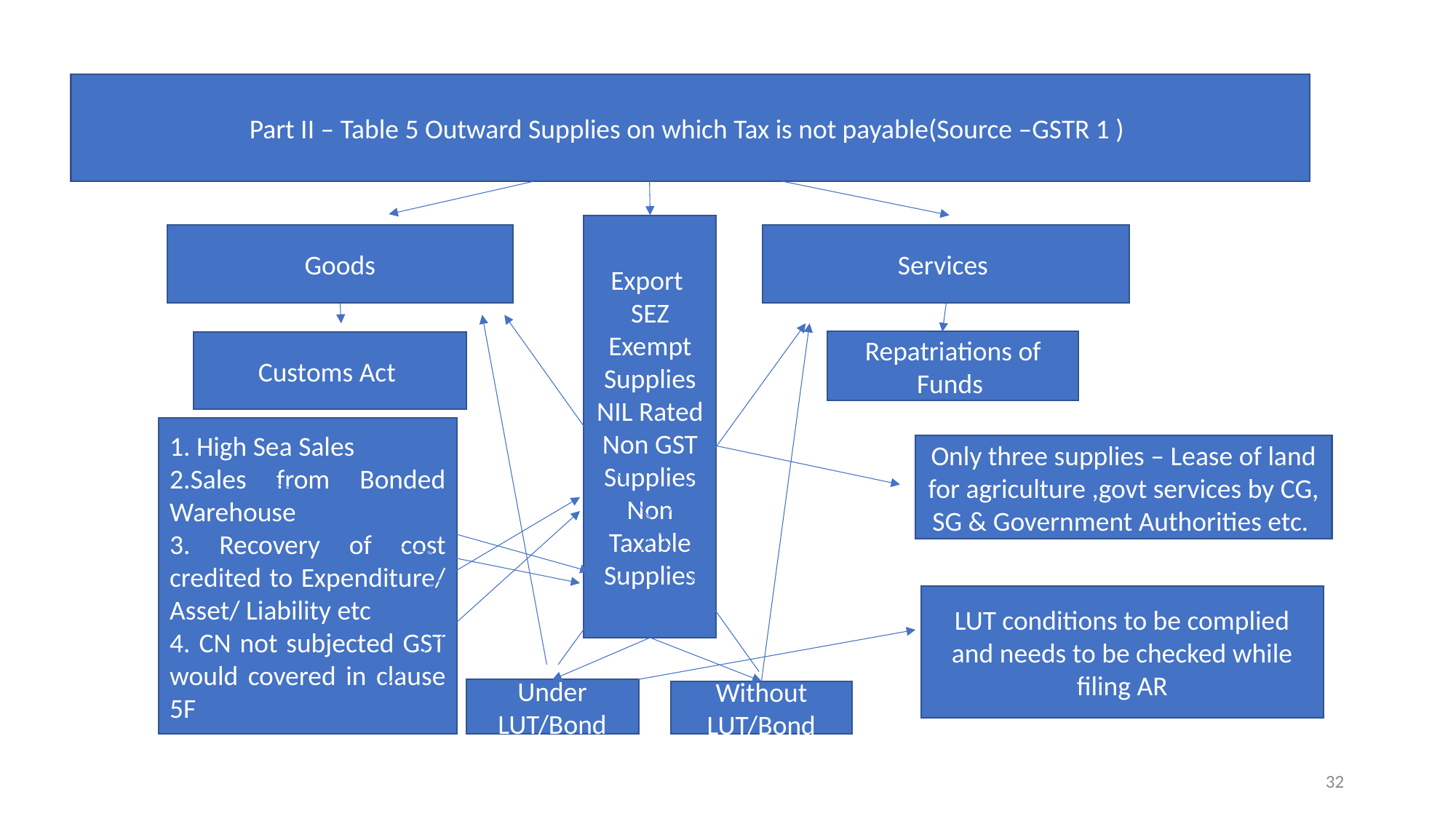

Part II – Table 5 Outward Supplies on which Tax is not payable(Source –GSTR 1 )
Export
SEZ
Exempt Supplies
NIL Rated
Non GST Supplies
Non Taxable Supplies
Goods
Services
Repatriations of Funds
Customs Act
1. High Sea Sales
2.Sales from Bonded Warehouse
3. Recovery of cost credited to Expenditure/ Asset/ Liability etc
4. CN not subjected GST would covered in clause 5F
Only three supplies – Lease of land for agriculture ,govt services by CG, SG & Government Authorities etc.
LUT conditions to be complied and needs to be checked while filing AR
Under LUT/Bond
Without LUT/Bond
32